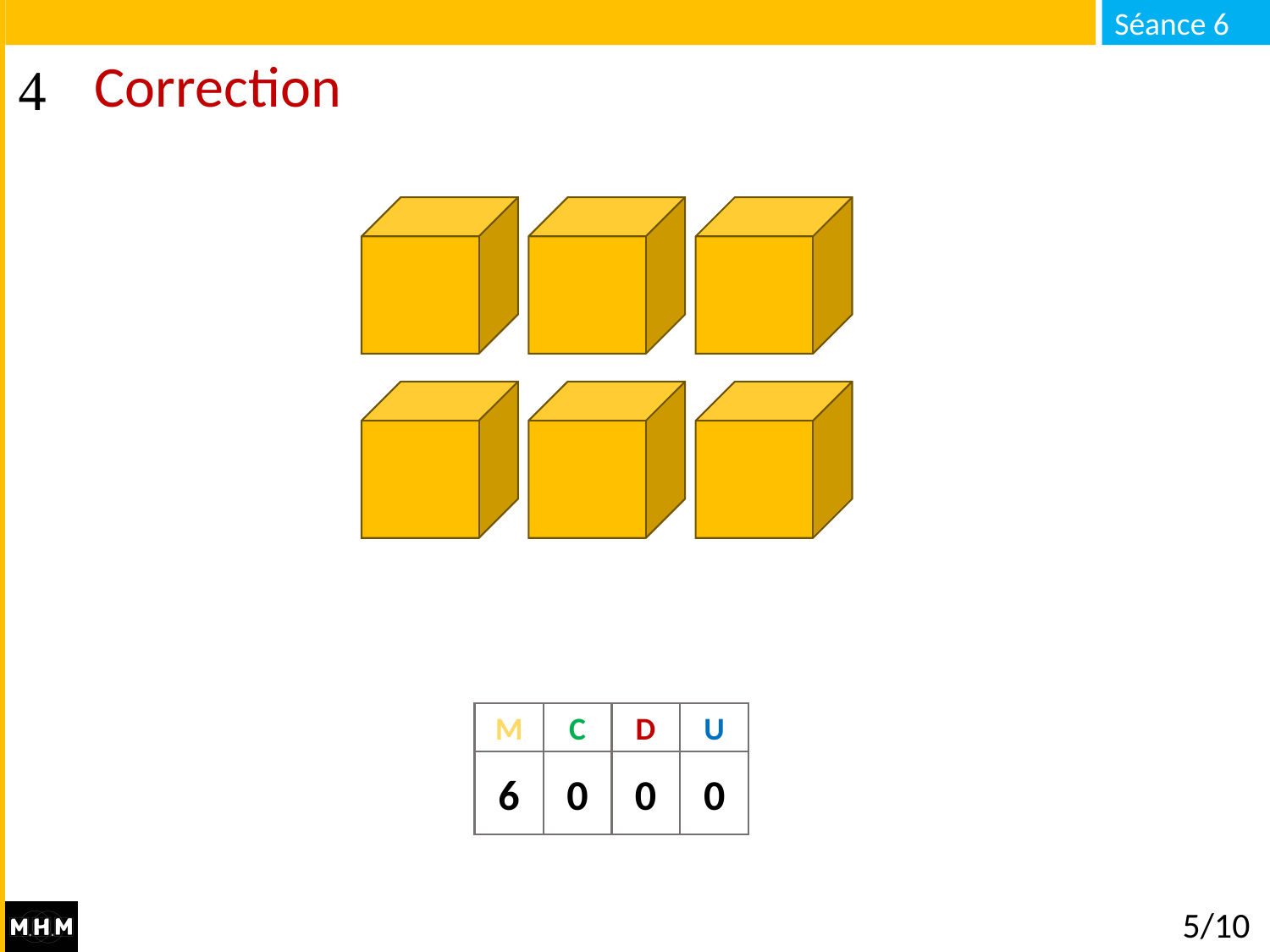

# Correction

M
C
D
U
6
0
0
0
5/10